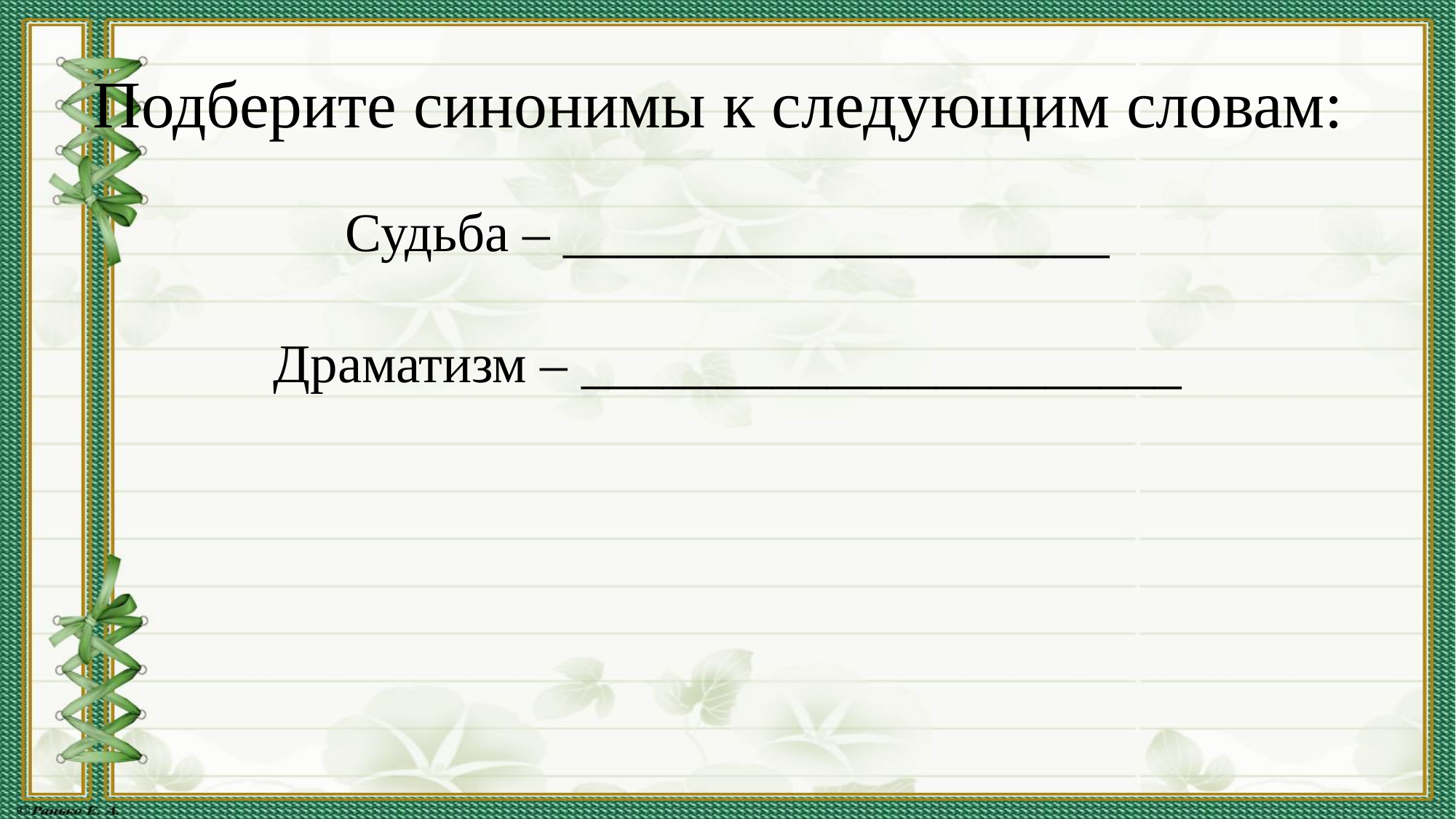

# Подберите синонимы к следующим словам:
Судьба – ____________________
Драматизм – ______________________